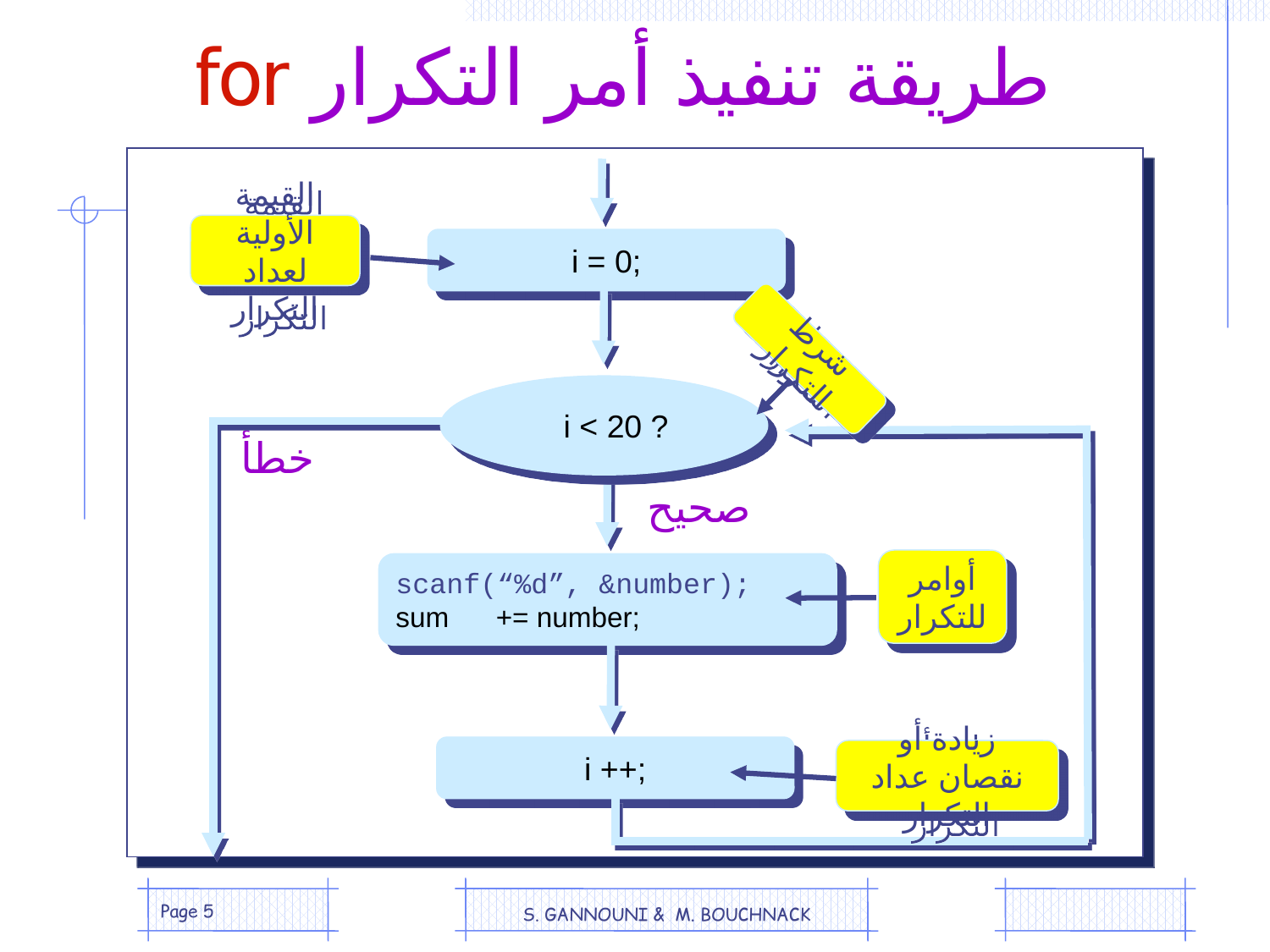

# طريقة تنفيذ أمر التكرار for

i = 0;
القيمة الأولية لعداد التكرار

        i < 20 ?
شرط التكرار

خطأ
صحيح

scanf(“%d”, &number);
sum      += number;

i ++;
أوامر للتكرار

زيادة أو نقصان عداد التكرار

Page 5
S. GANNOUNI &  M. BOUCHNACK